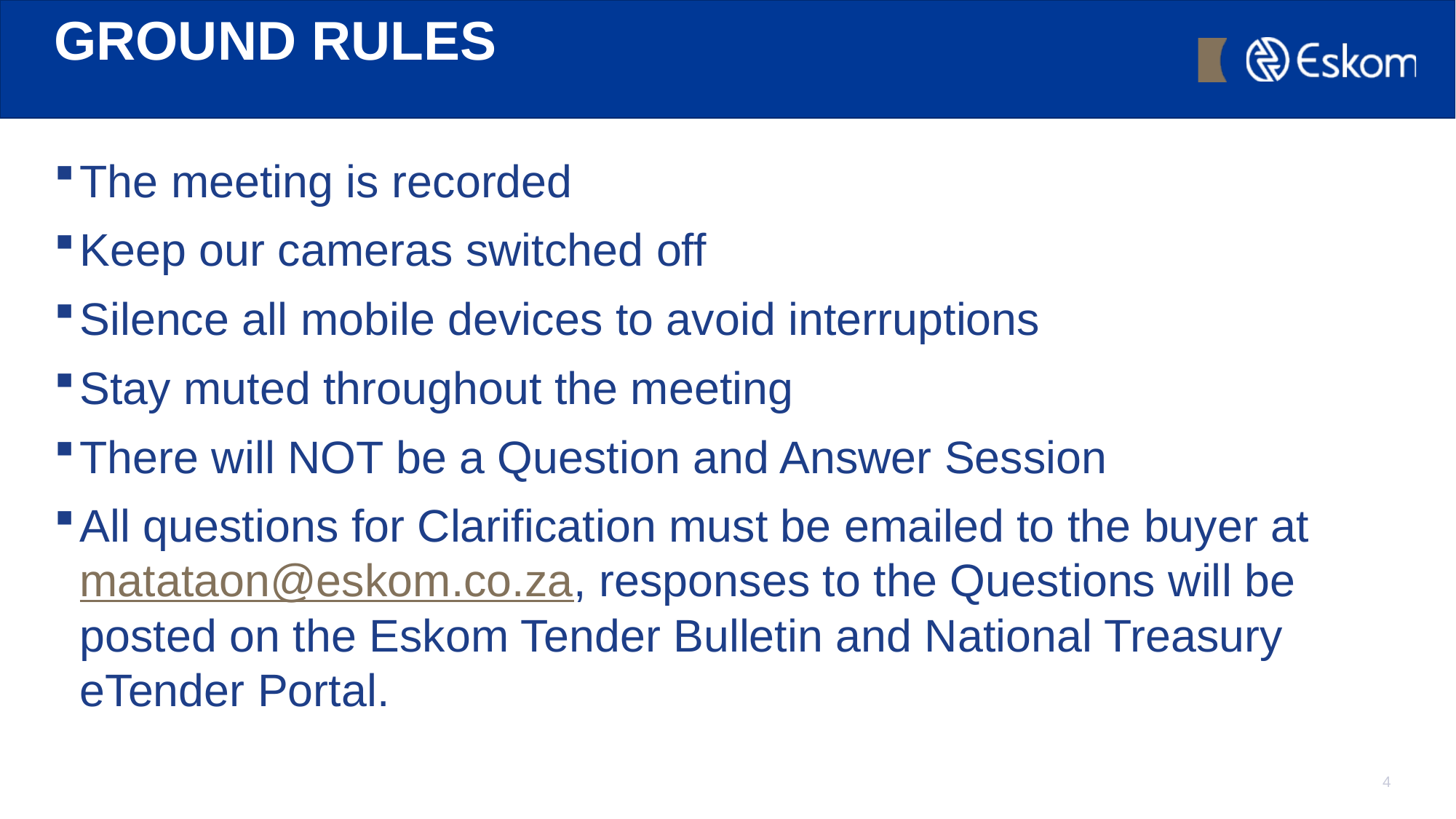

# GROUND RULES

The meeting is recorded
Keep our cameras switched off
Silence all mobile devices to avoid interruptions
Stay muted throughout the meeting
There will NOT be a Question and Answer Session
All questions for Clarification must be emailed to the buyer at matataon@eskom.co.za, responses to the Questions will be posted on the Eskom Tender Bulletin and National Treasury eTender Portal.

4